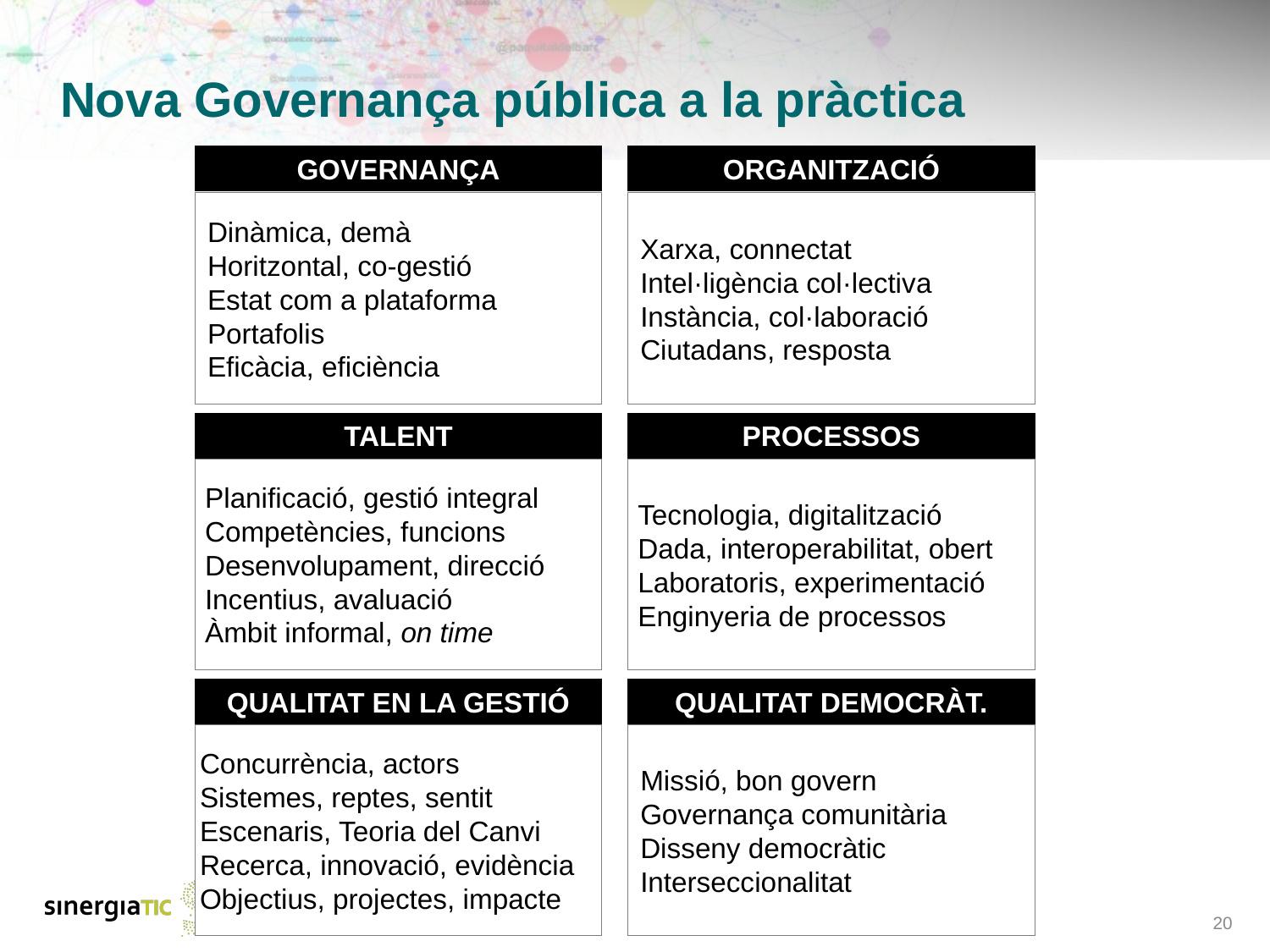

# Nova Governança pública a la pràctica
GOVERNANÇA
Dinàmica, demà
Horitzontal, co-gestió
Estat com a plataforma
Portafolis
Eficàcia, eficiència
oRGANITZACIÓ
Xarxa, connectat
Intel·ligència col·lectiva
Instància, col·laboració
Ciutadans, resposta
Talent

Planificació, gestió integral
Competències, funcions
Desenvolupament, direcció
Incentius, avaluació
Àmbit informal, on time

PROCESSOS
Tecnologia, digitalització
Dada, interoperabilitat, obert
Laboratoris, experimentació
Enginyeria de processos
Qualitat en LA gestió
Concurrència, actors
Sistemes, reptes, sentit
Escenaris, Teoria del Canvi
Recerca, innovació, evidència
Objectius, projectes, impacte
QUALITAT DEMOCRÀT.
Missió, bon govern
Governança comunitària
Disseny democràtic
Interseccionalitat